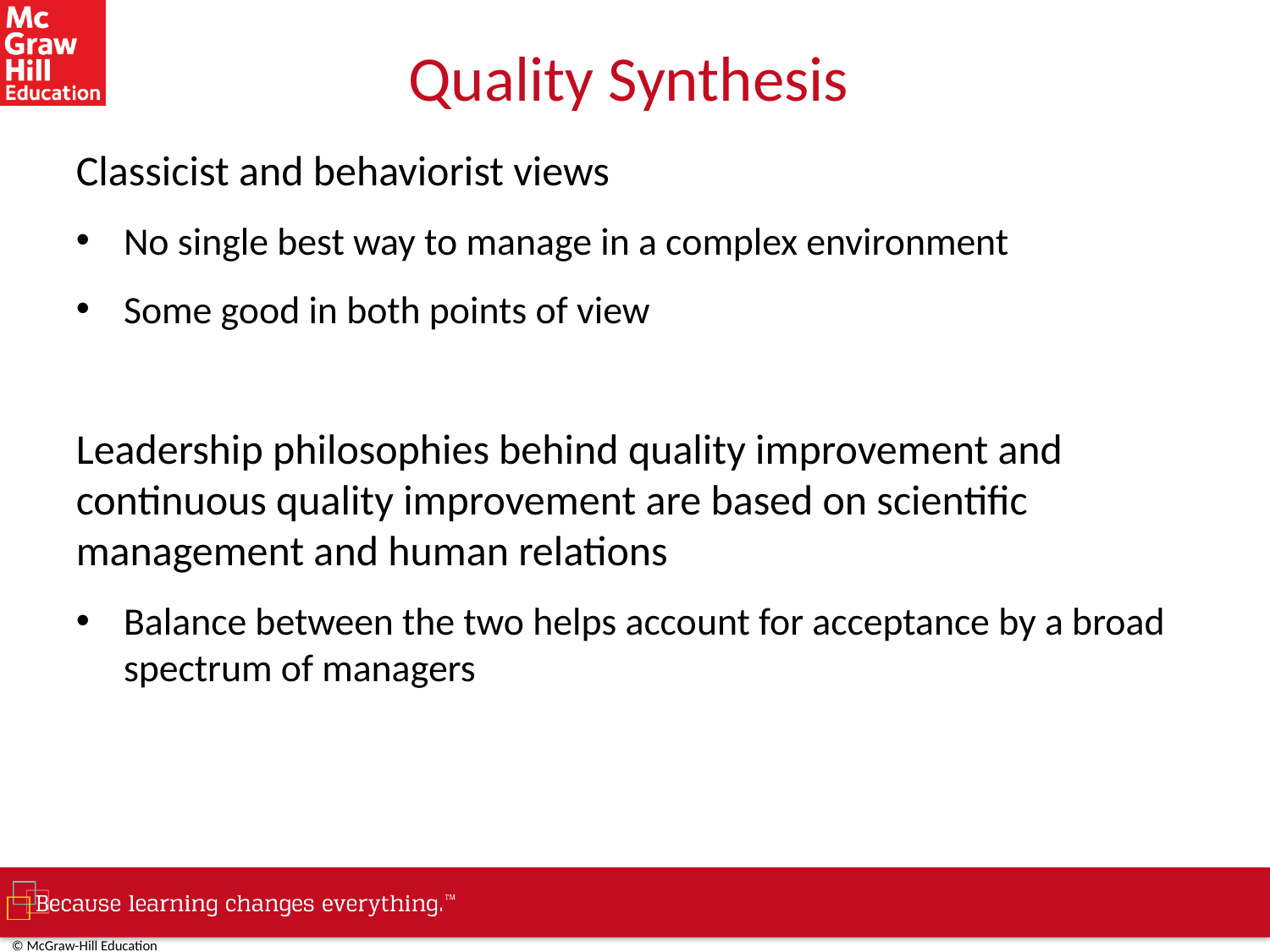

# Quality Synthesis
Classicist and behaviorist views
No single best way to manage in a complex environment
Some good in both points of view

Leadership philosophies behind quality improvement and continuous quality improvement are based on scientific management and human relations
Balance between the two helps account for acceptance by a broad spectrum of managers